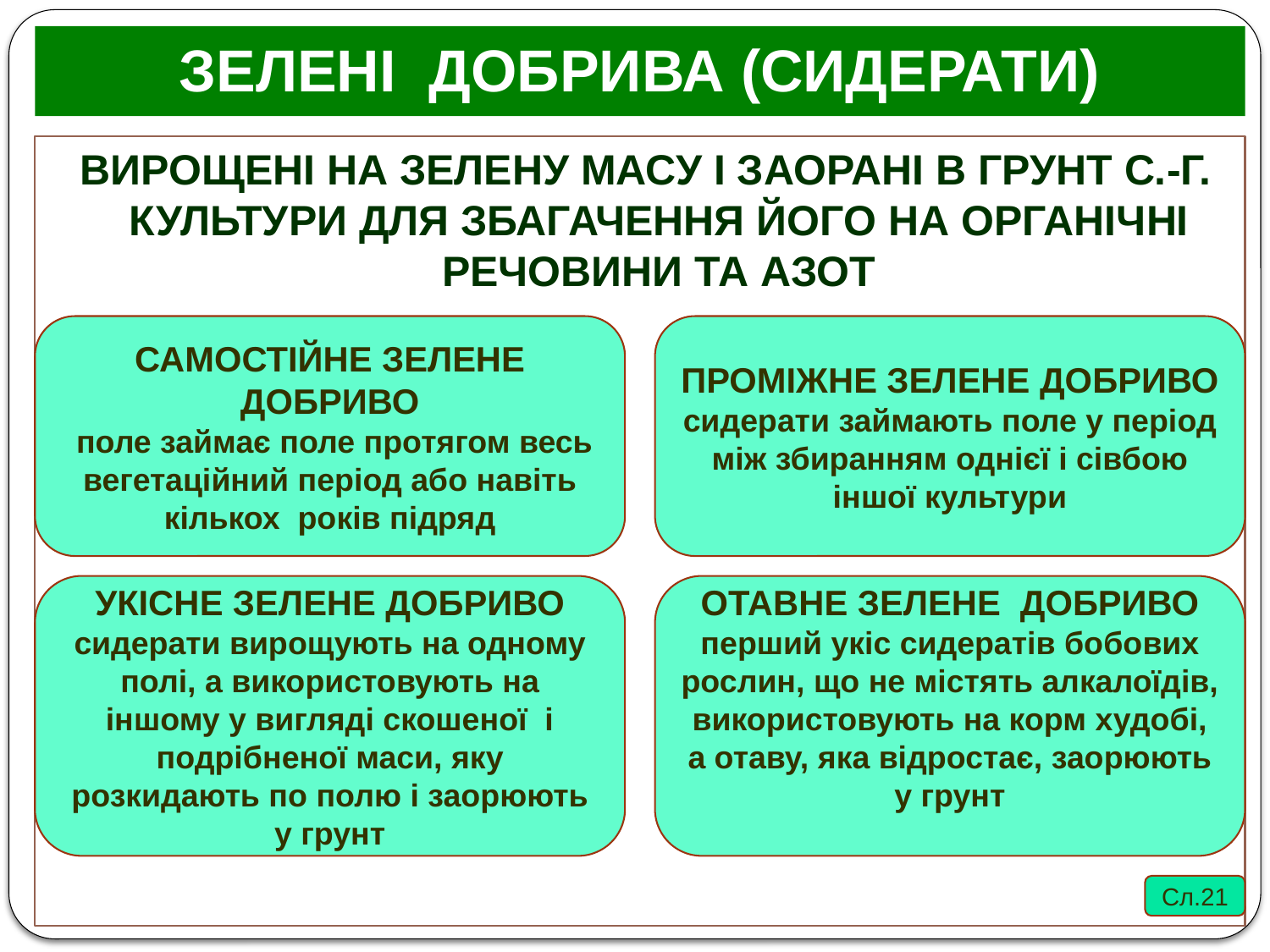

# ЗЕЛЕНІ  ДОБРИВА (СИДЕРАТИ)
 ВИРОЩЕНІ НА ЗЕЛЕНУ МАСУ І ЗАОРАНІ В ГРУНТ С.-Г. КУЛЬТУРИ ДЛЯ ЗБАГАЧЕННЯ ЙОГО НА ОРГАНІЧНІ РЕЧОВИНИ ТА АЗОТ
САМОСТІЙНЕ ЗЕЛЕНЕ ДОБРИВО
 поле займає поле протягом весь вегетаційний період або навіть кількох  років підряд
ПРОМІЖНЕ ЗЕЛЕНЕ ДОБРИВО
сидерати займають поле у період між збиранням однієї і сівбою іншої культури
УКІСНЕ ЗЕЛЕНЕ ДОБРИВО
сидерати вирощують на одному полі, а використовують на іншому у вигляді скошеної  і подрібненої маси, яку розкидають по полю і заорюють у грунт
ОТАВНЕ ЗЕЛЕНЕ  ДОБРИВО
перший укіс сидератів бобових рослин, що не містять алкалоїдів, використовують на корм худобі, а отаву, яка відростає, заорюють у грунт

Сл.21